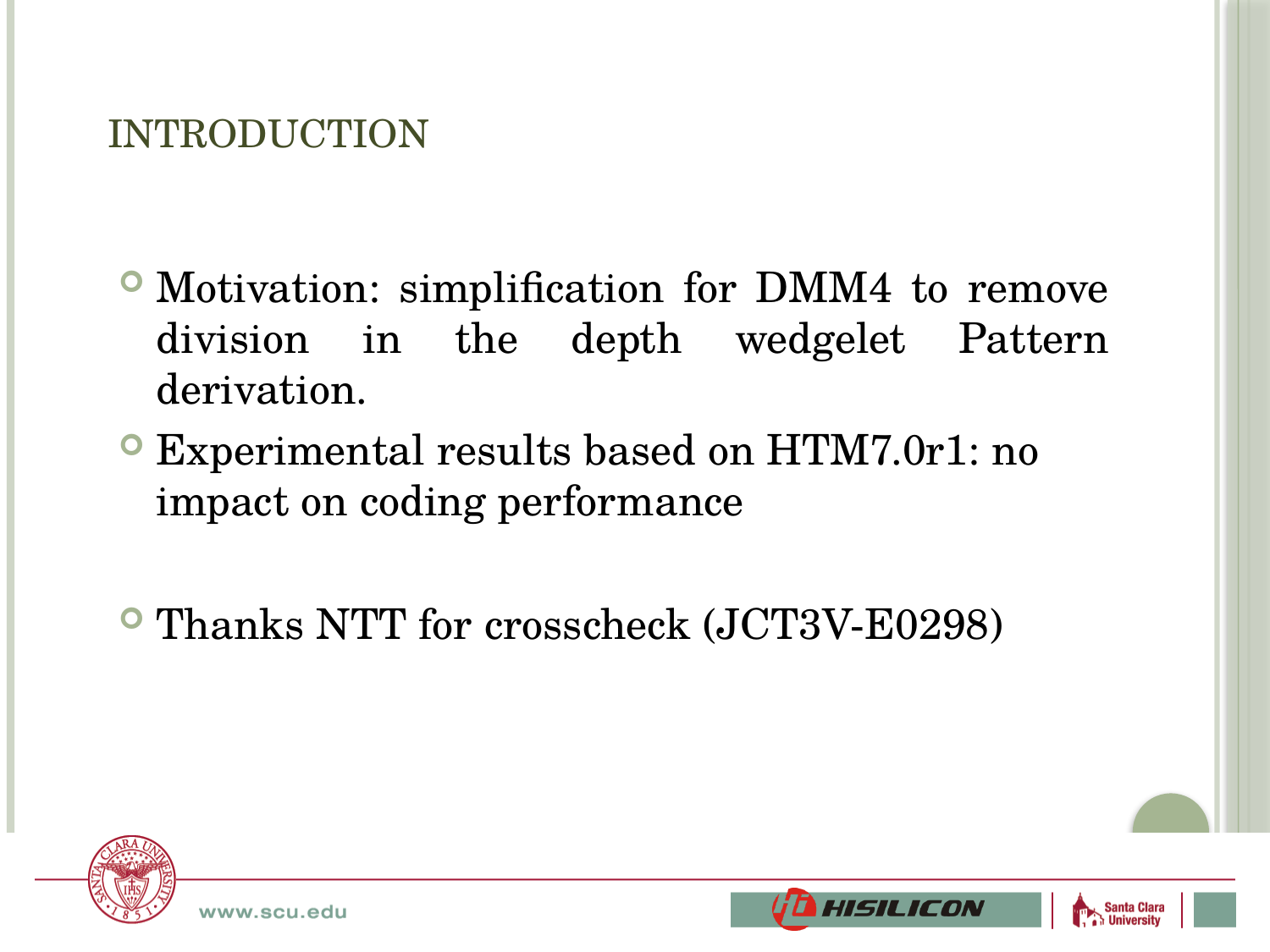

# Introduction
Motivation: simplification for DMM4 to remove division in the depth wedgelet Pattern derivation.
Experimental results based on HTM7.0r1: no impact on coding performance

Thanks NTT for crosscheck (JCT3V-E0298)